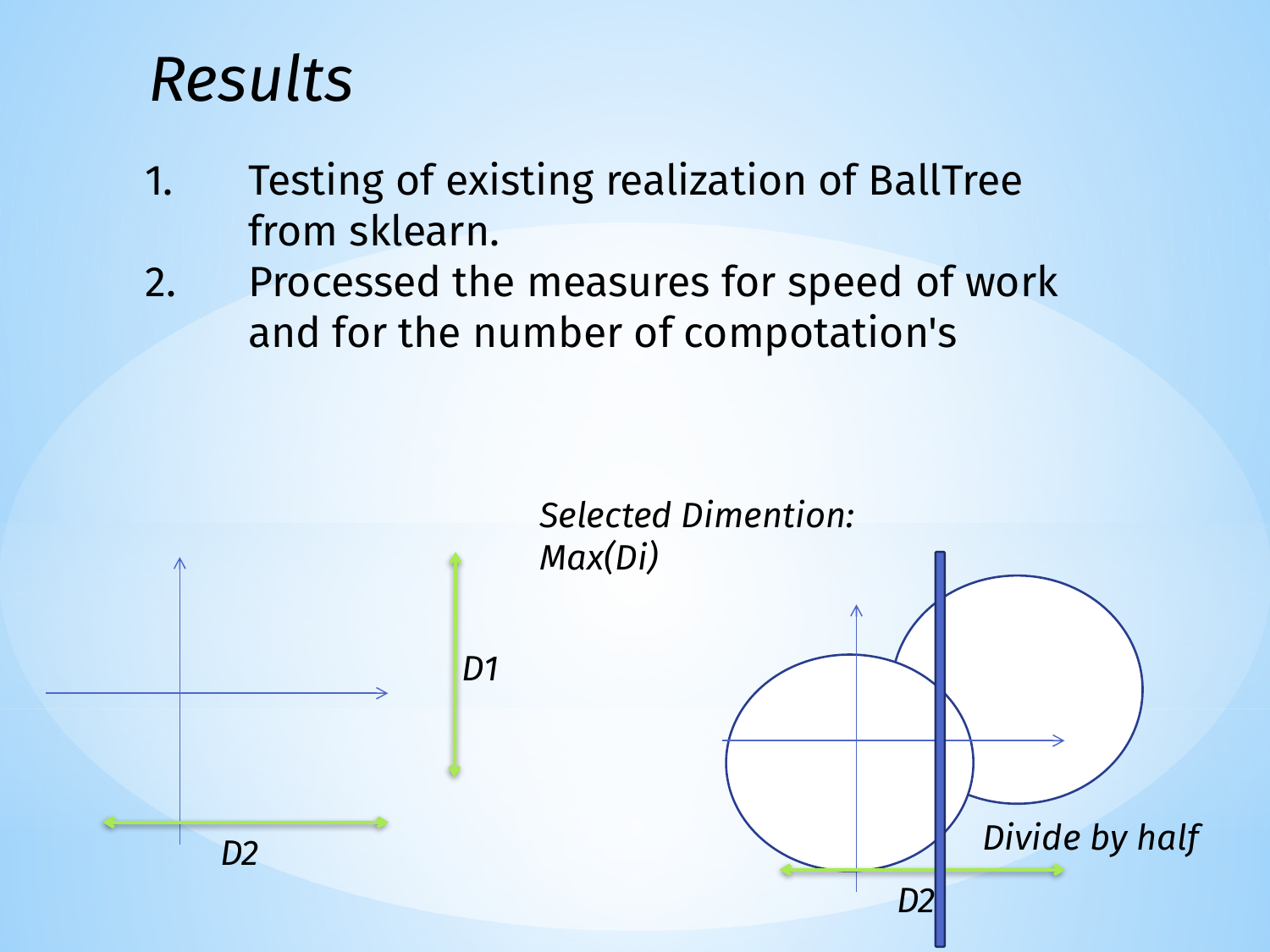

Results
Testing of existing realization of BallTree from sklearn.
Processed the measures for speed of work and for the number of compotation's
Selected Dimention:
Max(Di)

D1

D2

D2

Divide by half